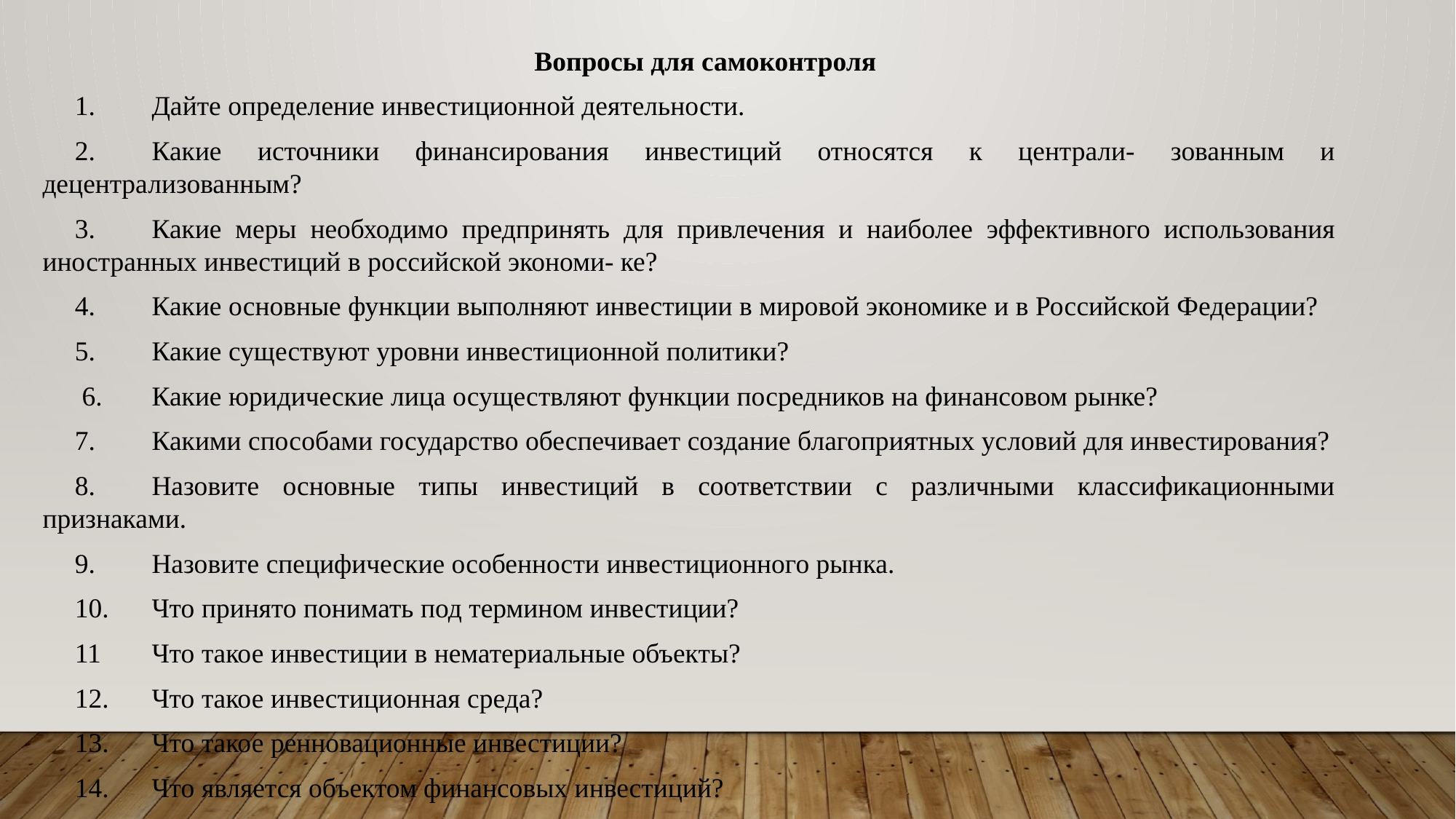

Вопросы для самоконтроля
1.	Дайте определение инвестиционной деятельности.
2.	Какие источники финансирования инвестиций относятся к централи- зованным и децентрализованным?
3.	Какие меры необходимо предпринять для привлечения и наиболее эффективного использования иностранных инвестиций в российской экономи- ке?
4.	Какие основные функции выполняют инвестиции в мировой экономике и в Российской Федерации?
5.	Какие существуют уровни инвестиционной политики?
 6.	Какие юридические лица осуществляют функции посредников на финансовом рынке?
7.	Какими способами государство обеспечивает создание благоприятных условий для инвестирования?
8.	Назовите основные типы инвестиций в соответствии с различными классификационными признаками.
9.	Назовите специфические особенности инвестиционного рынка.
10.	Что принято понимать под термином инвестиции?
11	Что такое инвестиции в нематериальные объекты?
12.	Что такое инвестиционная среда?
13.	Что такое ренновационные инвестиции?
14.	Что является объектом финансовых инвестиций?